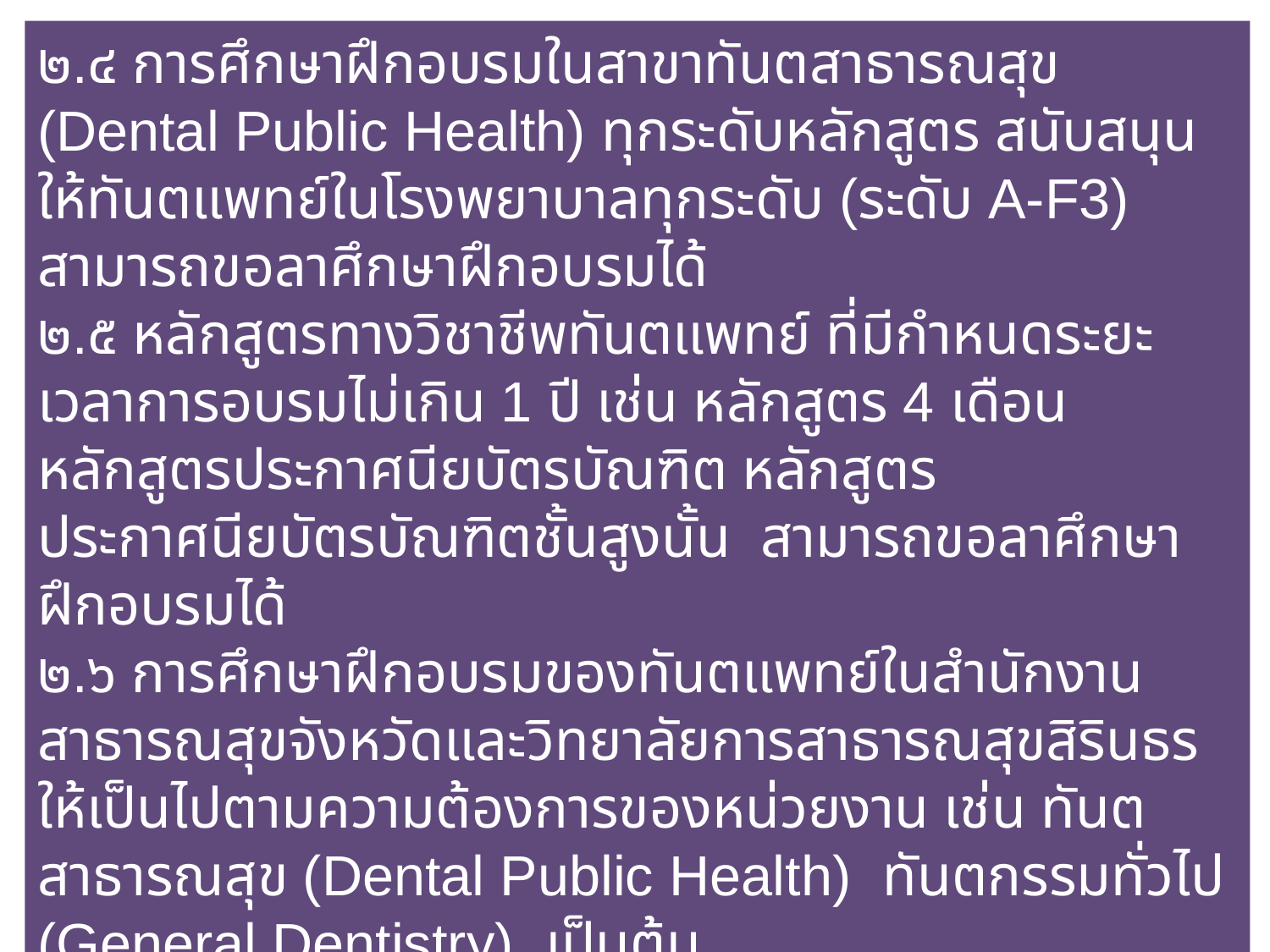

๒.๔ การศึกษาฝึกอบรมในสาขาทันตสาธารณสุข (Dental Public Health) ทุกระดับหลักสูตร สนับสนุนให้ทันตแพทย์ในโรงพยาบาลทุกระดับ (ระดับ A-F3) สามารถขอลาศึกษาฝึกอบรมได้
๒.๕ หลักสูตรทางวิชาชีพทันตแพทย์ ที่มีกำหนดระยะเวลาการอบรมไม่เกิน 1 ปี เช่น หลักสูตร 4 เดือน  หลักสูตรประกาศนียบัตรบัณฑิต หลักสูตรประกาศนียบัตรบัณฑิตชั้นสูงนั้น  สามารถขอลาศึกษาฝึกอบรมได้
๒.๖ การศึกษาฝึกอบรมของทันตแพทย์ในสำนักงานสาธารณสุขจังหวัดและวิทยาลัยการสาธารณสุขสิรินธร ให้เป็นไปตามความต้องการของหน่วยงาน เช่น ทันตสาธารณสุข (Dental Public Health)  ทันตกรรมทั่วไป (General Dentistry)  เป็นต้น
๒.๗ การศึกษาฝึกอบรมในสาขาอื่น ที่นอกเหนือจากสาขาทางวิชาชีพ
ทันตแพทย์ เช่นสาธารณสุขศาสตร์ ระบาดวิทยา บริหารการสาธารณสุข ฯลฯ สามารถขอลาศึกษาฝึกอบรมเพิ่มเติมได้เช่นกัน